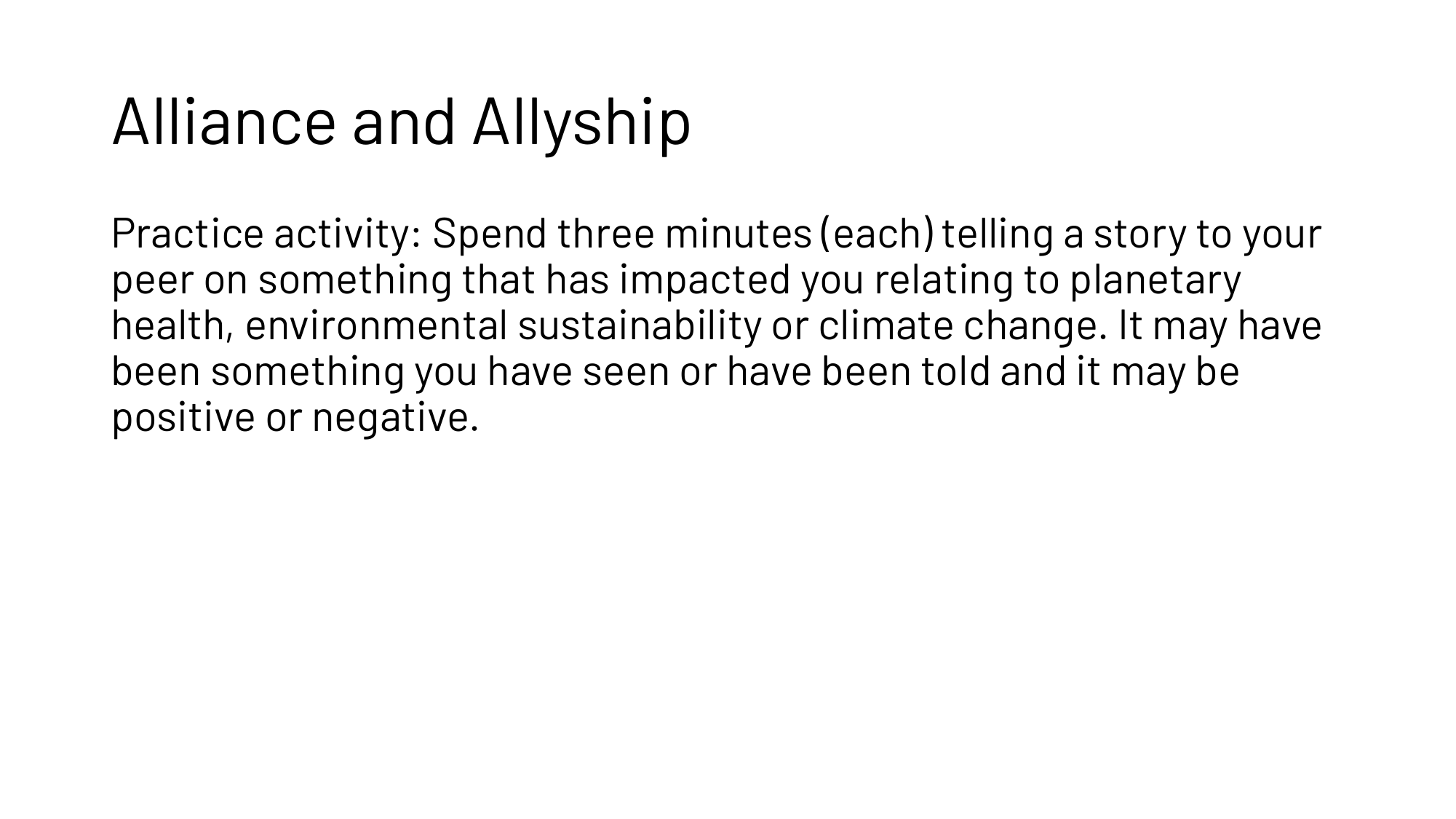

# Alliance and Allyship
Practice activity: Spend three minutes (each) telling a story to your peer on something that has impacted you relating to planetary health, environmental sustainability or climate change. It may have been something you have seen or have been told and it may be positive or negative.